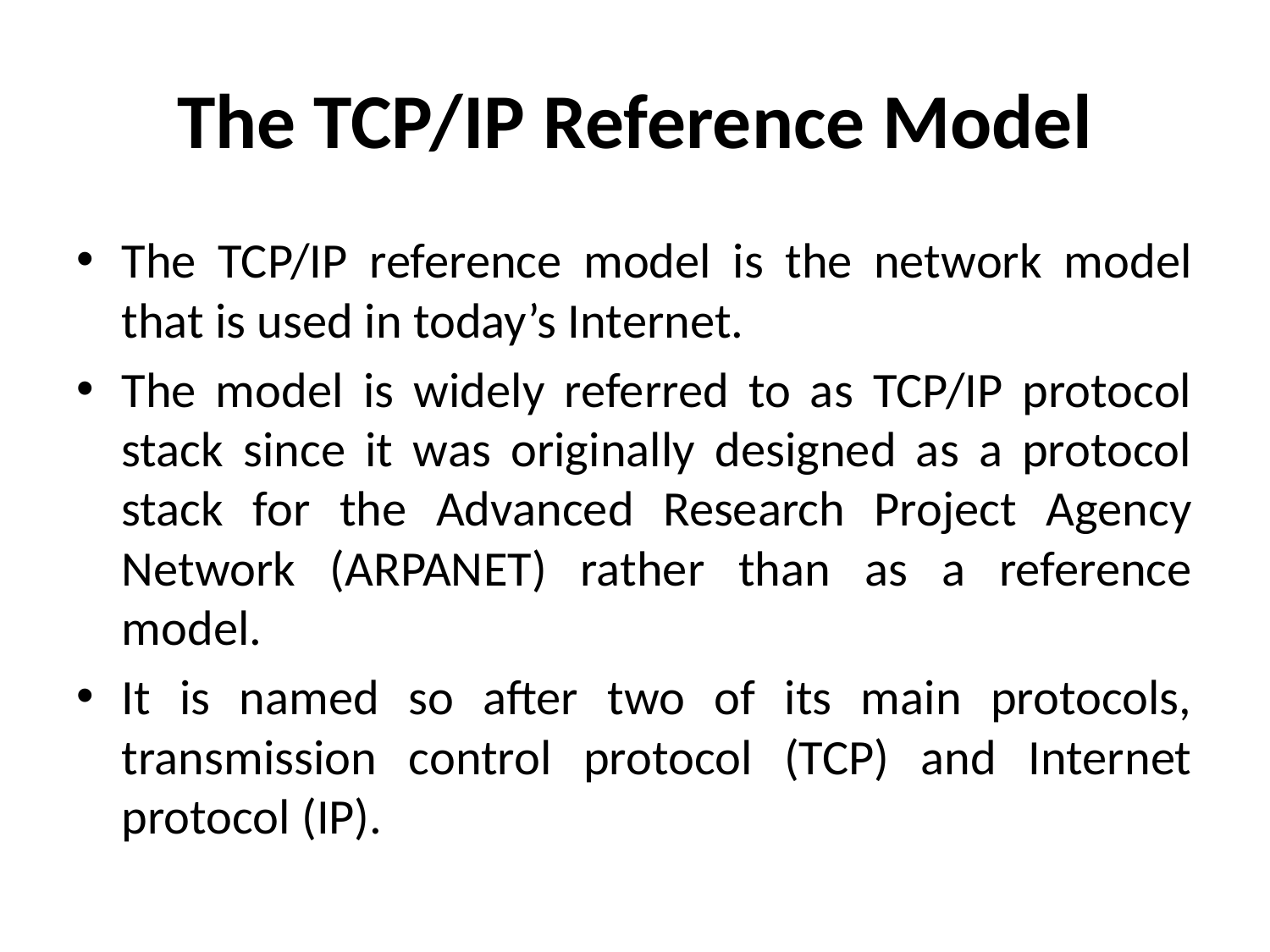

# The TCP/IP Reference Model
The TCP/IP reference model is the network model that is used in today’s Internet.
The model is widely referred to as TCP/IP protocol stack since it was originally designed as a protocol stack for the Advanced Research Project Agency Network (ARPANET) rather than as a reference model.
It is named so after two of its main protocols, transmission control protocol (TCP) and Internet protocol (IP).